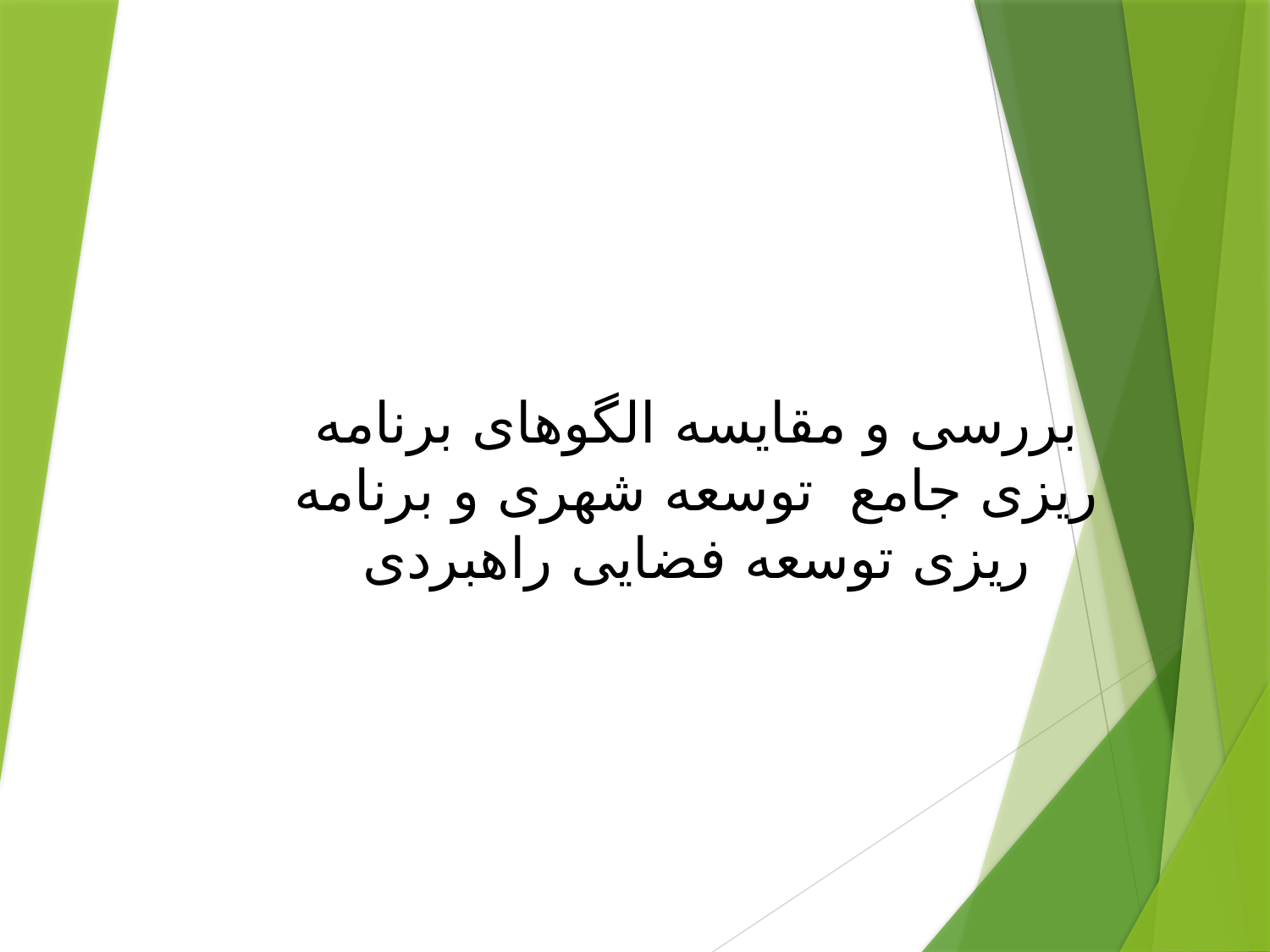

بررسی و مقایسه الگوهای برنامه ریزی جامع  توسعه شهری و برنامه ریزی توسعه فضایی راهبردی